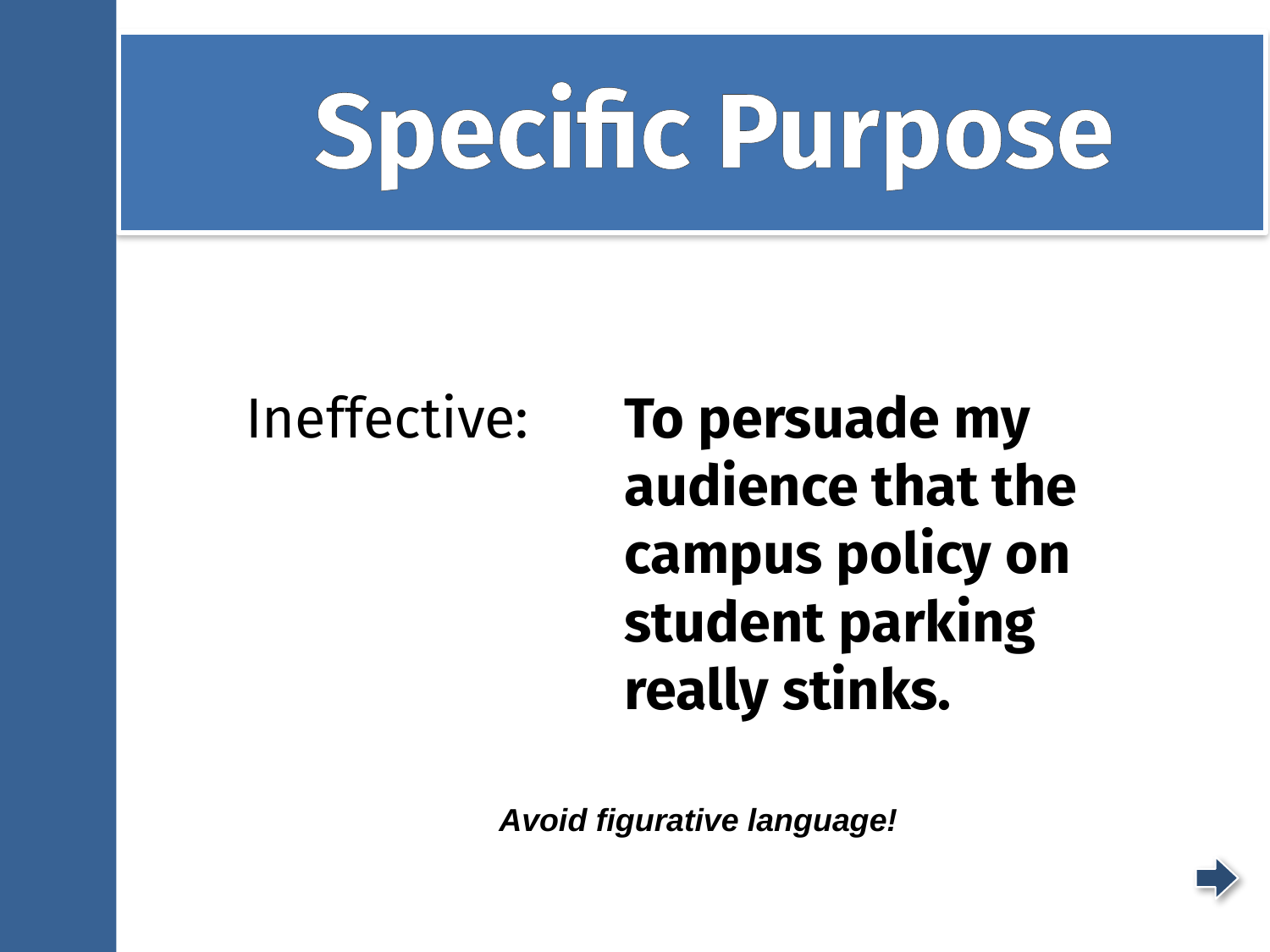

# Specific Purpose
| Ineffective: | To persuade my audience that the campus policy on student parking really stinks. |
| --- | --- |
Avoid figurative language!